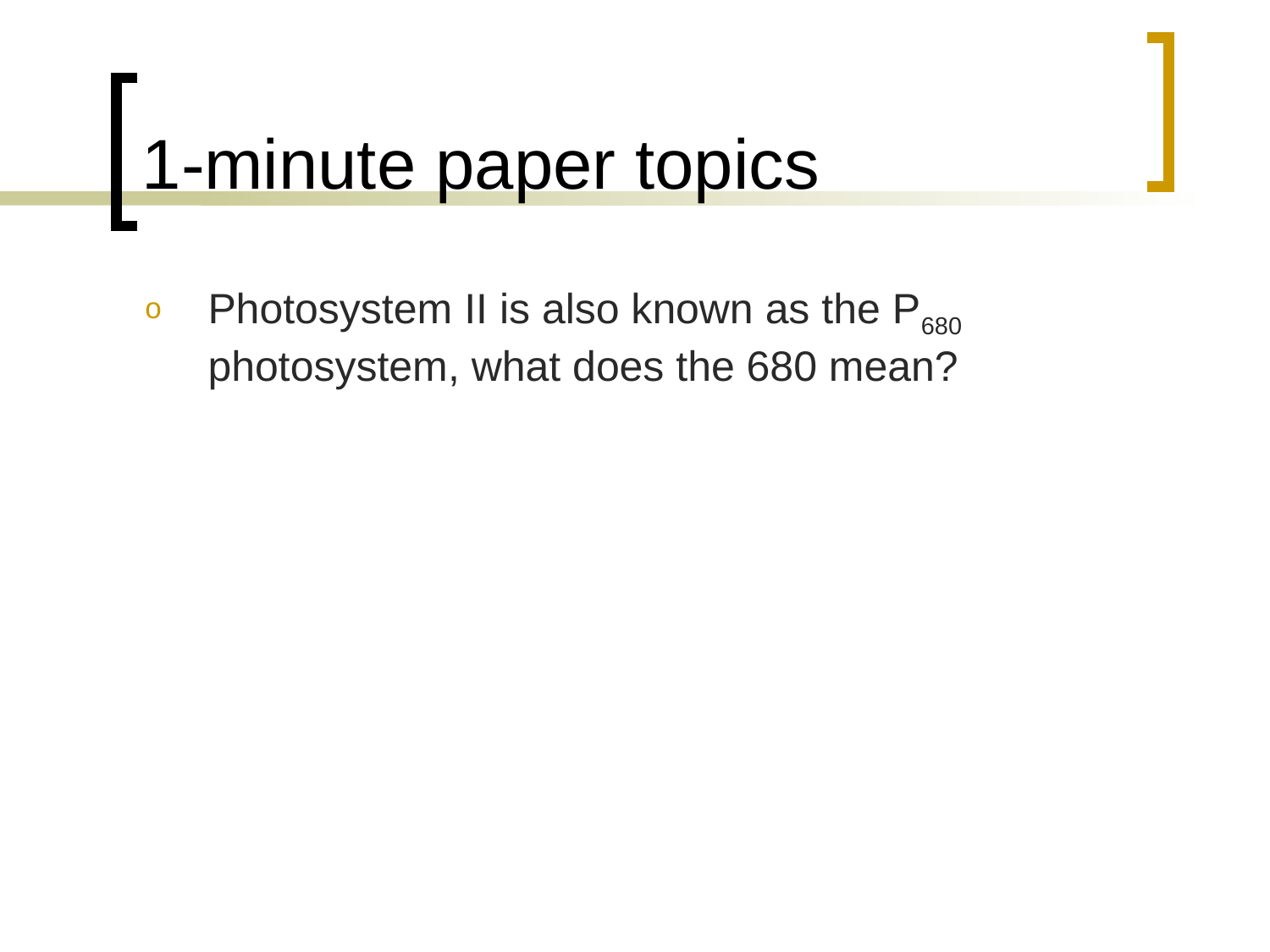

# 1-minute paper topics
Photosystem II is also known as the P680 photosystem, what does the 680 mean?